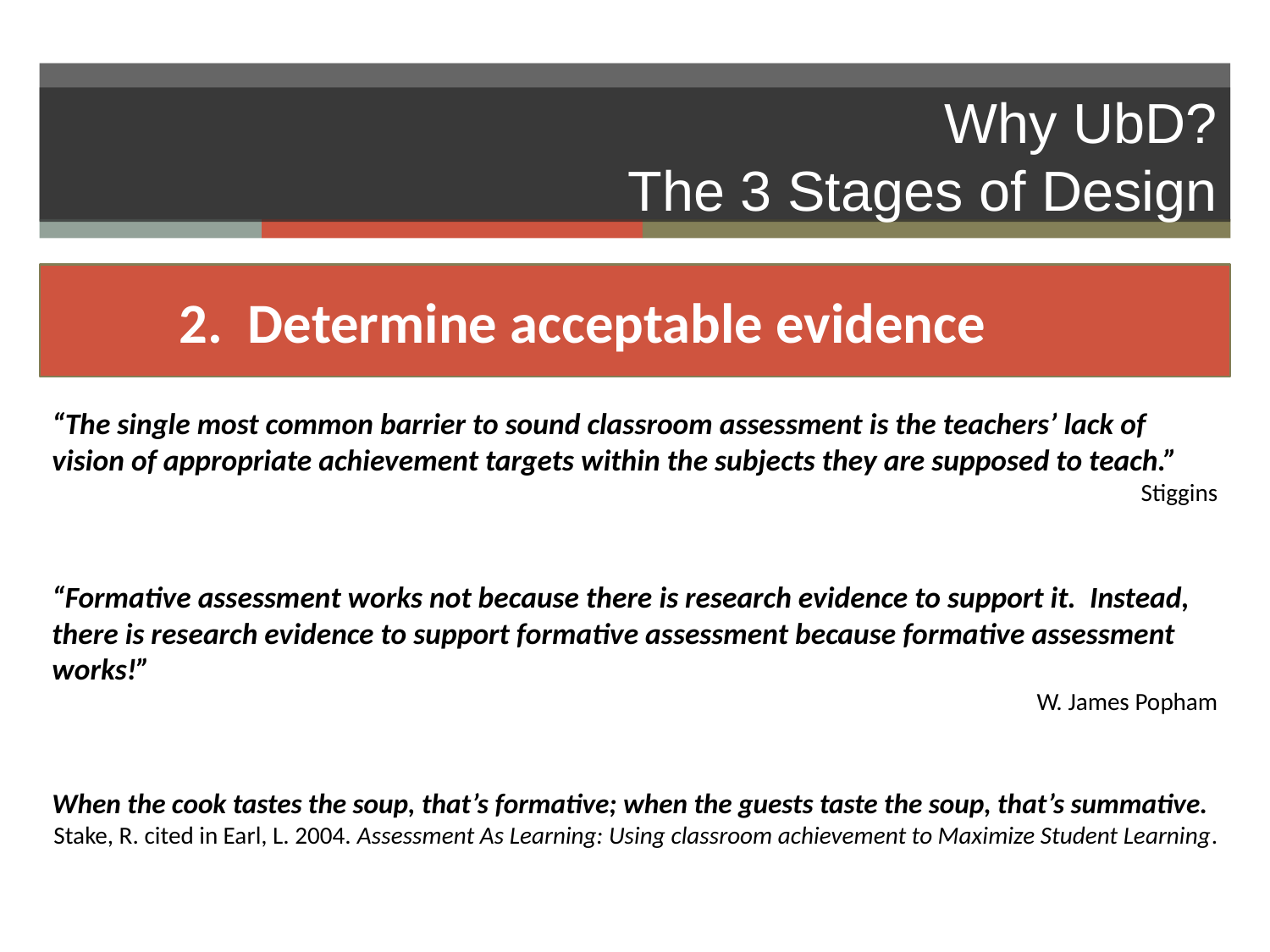

# Why UbD? The 3 Stages of Design
	2.  Determine acceptable evidence
“The single most common barrier to sound classroom assessment is the teachers’ lack of vision of appropriate achievement targets within the subjects they are supposed to teach.”
Stiggins

“Formative assessment works not because there is research evidence to support it.  Instead, there is research evidence to support formative assessment because formative assessment works!”
W. James Popham

When the cook tastes the soup, that’s formative; when the guests taste the soup, that’s summative.
Stake, R. cited in Earl, L. 2004. Assessment As Learning: Using classroom achievement to Maximize Student Learning.